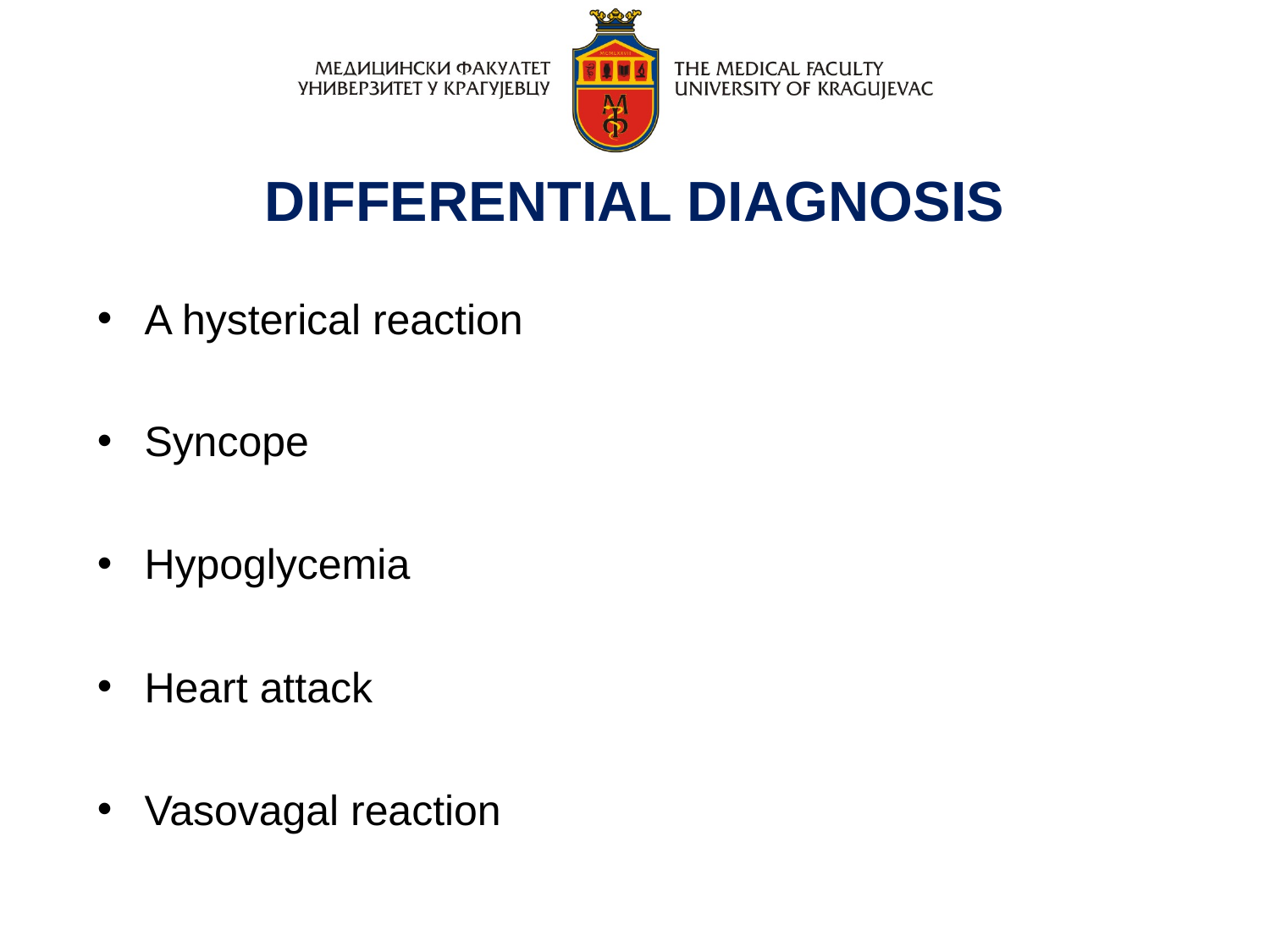

DIFFERENTIAL DIAGNOSIS
A hysterical reaction

Syncope

Hypoglycemia

Heart attack

Vasovagal reaction